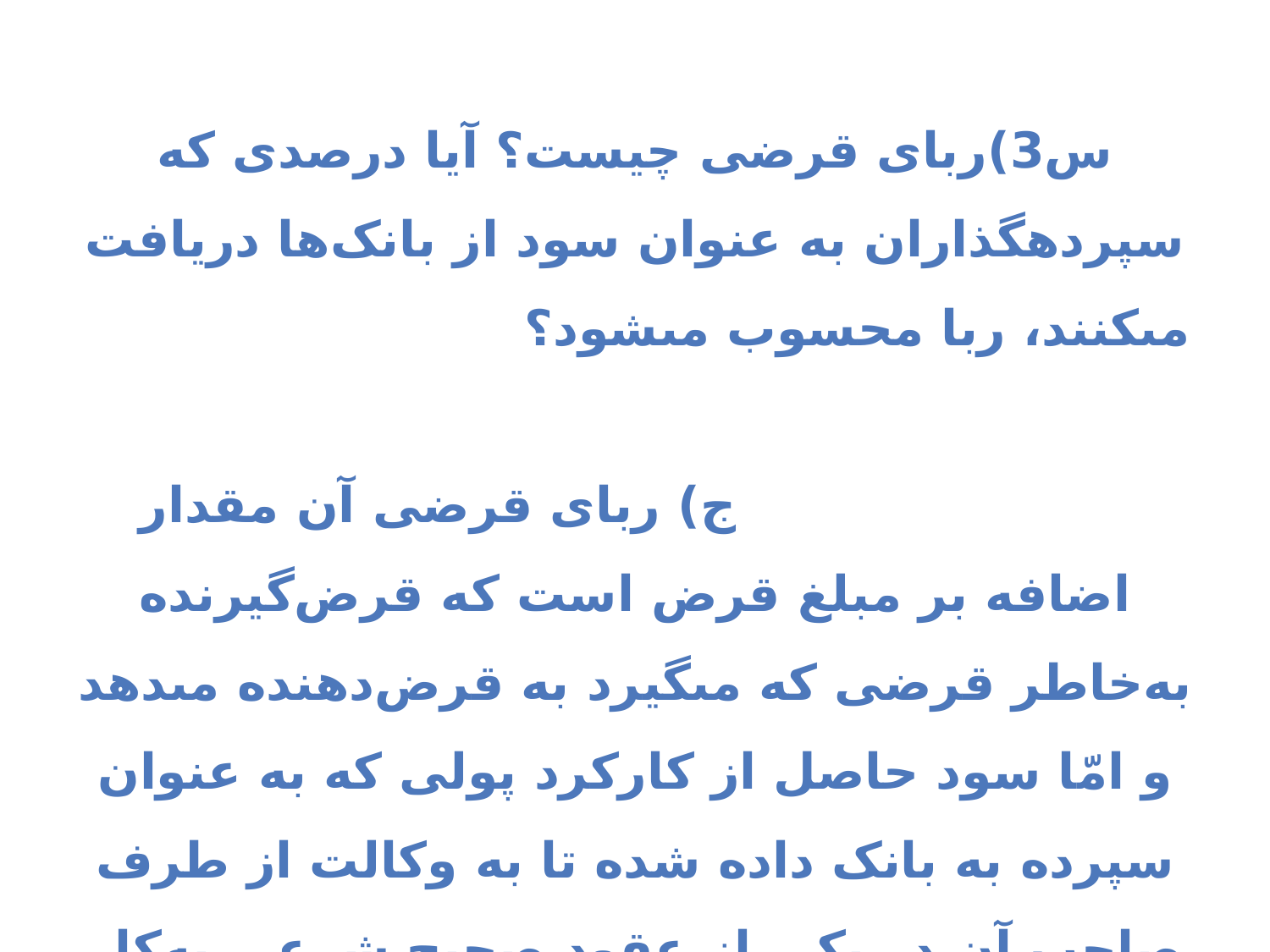

س3)رباى قرضى چيست؟ آيا درصدى که سپرده‏گذاران به عنوان سود از بانک‌ها دريافت مى‏کنند، ربا محسوب مى‏شود؟                                                                                                                    ج) رباى قرضى آن مقدار اضافه بر مبلغ قرض است که قرض‌گيرنده به‌خاطر قرضى که مى‏گيرد به قرض‌دهنده مى‏دهد و امّا سود حاصل از کارکرد پولى که به عنوان سپرده به بانک داده شده تا به وکالت از طرف صاحب آن در يکى از عقود صحيح شرعى به‌کار گرفته شود، ربا نيست و اشکال ندارد.(اجوبه،س 1620.)